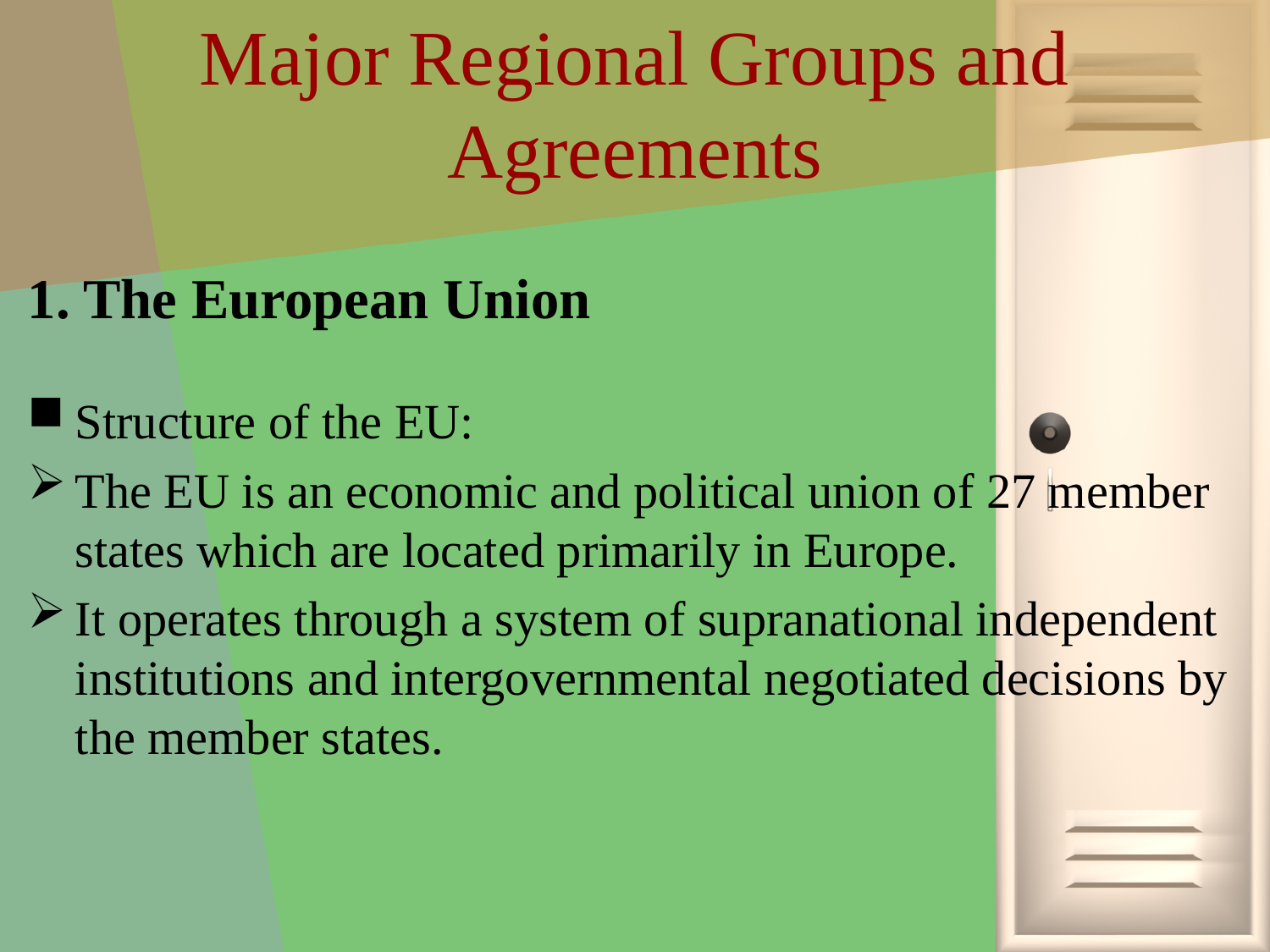

# Major Regional Groups and Agreements
1. The European Union

Structure of the EU:
The EU is an economic and political union of 27 member states which are located primarily in Europe.
It operates through a system of supranational independent institutions and intergovernmental negotiated decisions by the member states.